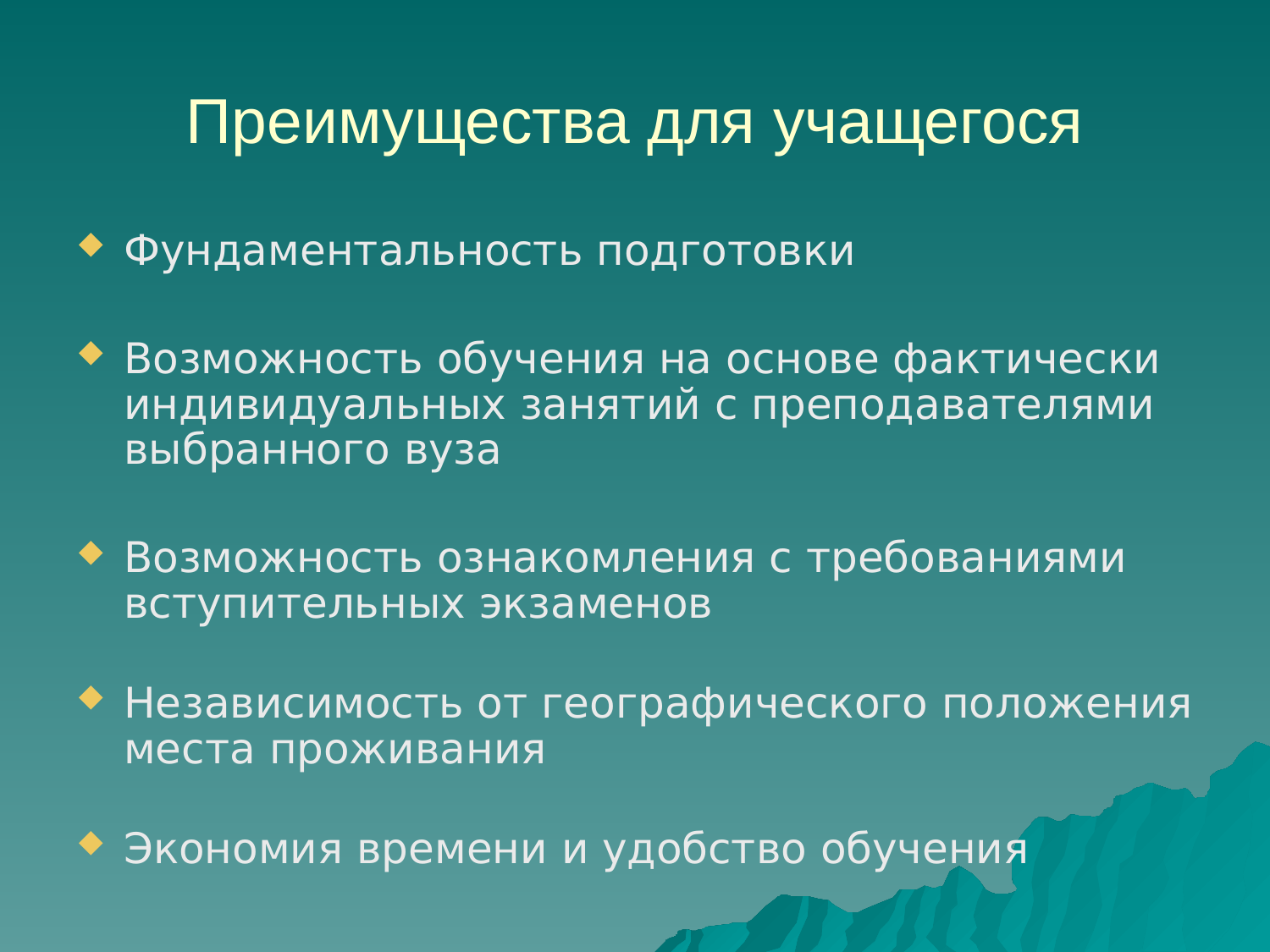

# Преимущества для учащегося
Фундаментальность подготовки

Возможность обучения на основе фактически индивидуальных занятий с преподавателями выбранного вуза

Возможность ознакомления с требованиями вступительных экзаменов
Независимость от географического положения места проживания
Экономия времени и удобство обучения